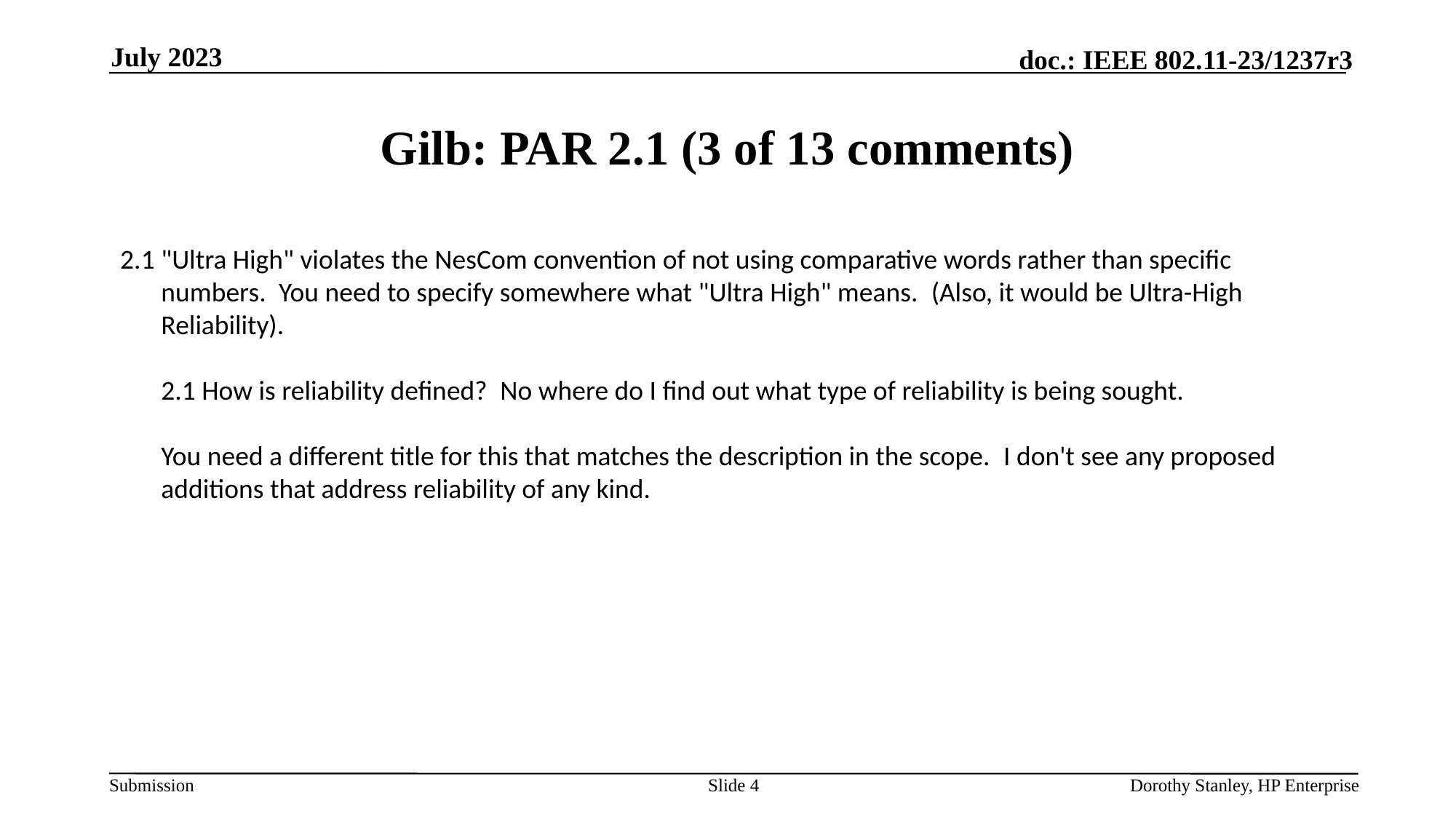

July 2023
# Gilb: PAR 2.1 (3 of 13 comments)
2.1 "Ultra High" violates the NesCom convention of not using comparative words rather than specific numbers.  You need to specify somewhere what "Ultra High" means.  (Also, it would be Ultra-High Reliability).
2.1 How is reliability defined?  No where do I find out what type of reliability is being sought.
You need a different title for this that matches the description in the scope.  I don't see any proposed additions that address reliability of any kind.
Slide 4
Dorothy Stanley, HP Enterprise